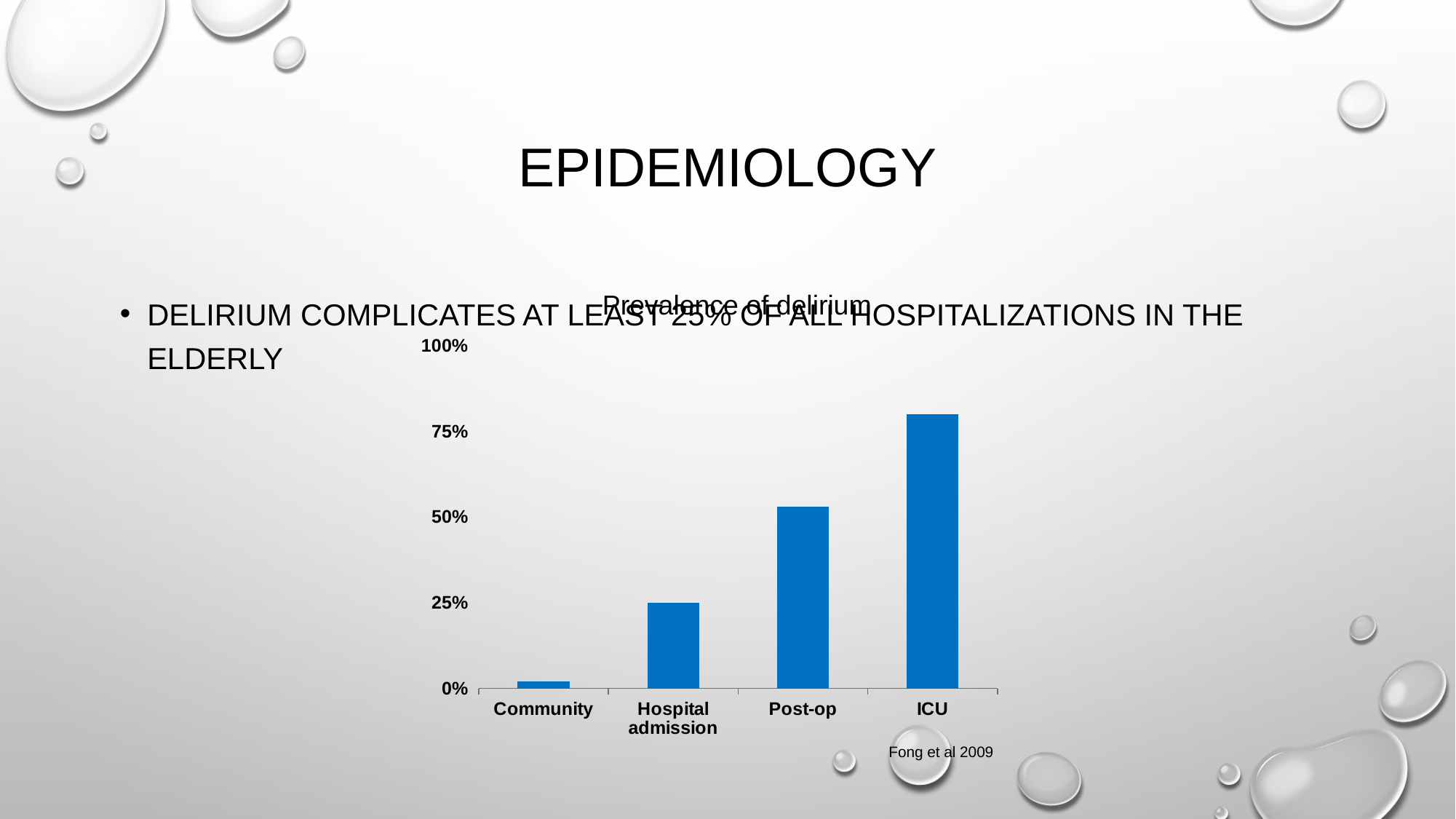

# Epidemiology
Prevalence of delirium
Delirium complicates at least 25% of all hospitalizations in the elderly

### Chart

| Category |  |
|---|---|
| Community | 0.02 |
| Hospital admission | 0.25 |
| Post-op | 0.53 |
| ICU | 0.8 |
Fong et al 2009